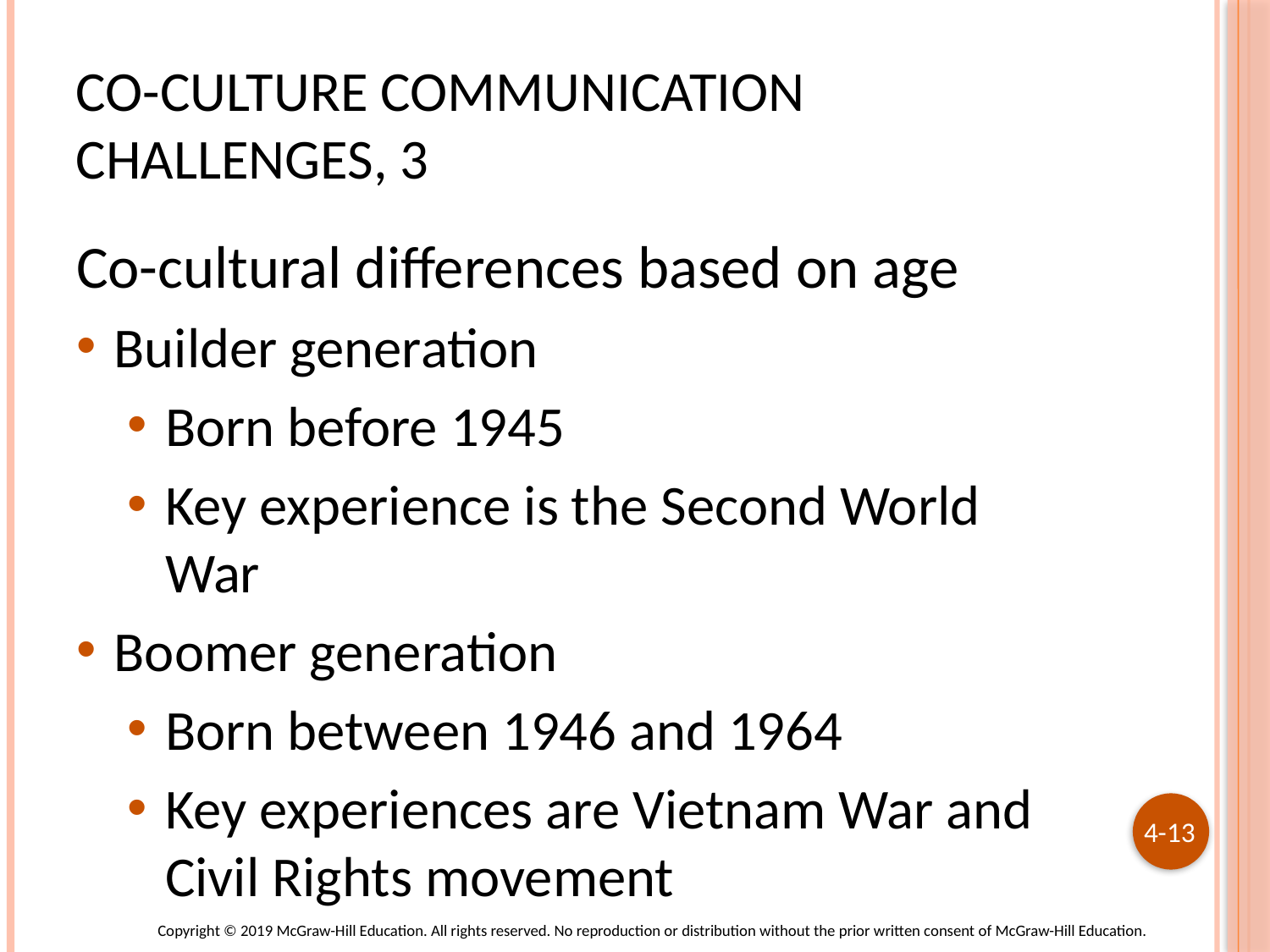

# Co-culture Communication Challenges, 3
Co-cultural differences based on age
Builder generation
Born before 1945
Key experience is the Second World War
Boomer generation
Born between 1946 and 1964
Key experiences are Vietnam War and Civil Rights movement